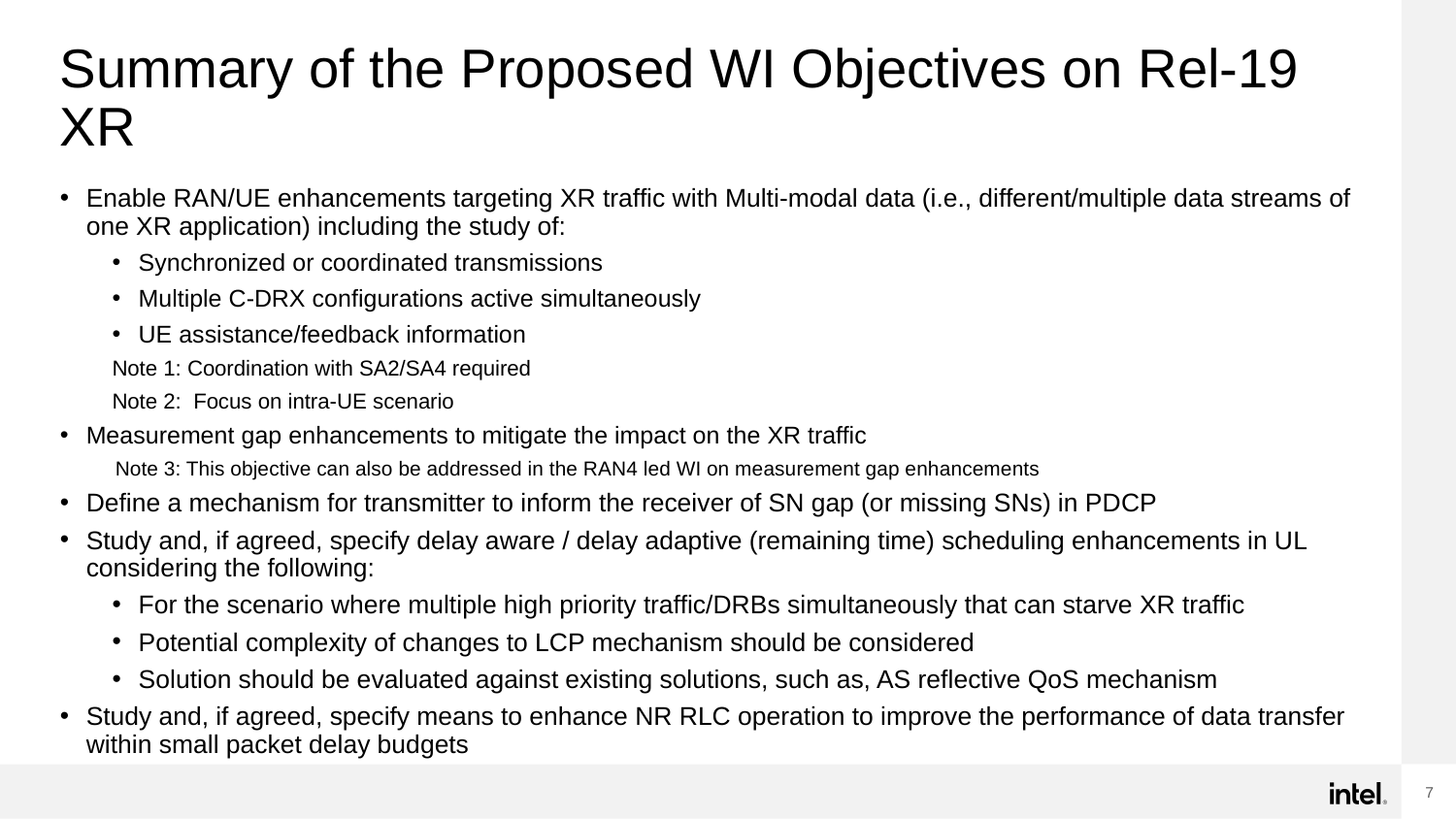

# Summary of the Proposed WI Objectives on Rel-19 XR
Enable RAN/UE enhancements targeting XR traffic with Multi-modal data (i.e., different/multiple data streams of one XR application) including the study of:
Synchronized or coordinated transmissions
Multiple C-DRX configurations active simultaneously
UE assistance/feedback information
Note 1: Coordination with SA2/SA4 required
Note 2:  Focus on intra-UE scenario
Measurement gap enhancements to mitigate the impact on the XR traffic
Note 3: This objective can also be addressed in the RAN4 led WI on measurement gap enhancements
Define a mechanism for transmitter to inform the receiver of SN gap (or missing SNs) in PDCP
Study and, if agreed, specify delay aware / delay adaptive (remaining time) scheduling enhancements in UL considering the following:
For the scenario where multiple high priority traffic/DRBs simultaneously that can starve XR traffic
Potential complexity of changes to LCP mechanism should be considered
Solution should be evaluated against existing solutions, such as, AS reflective QoS mechanism
Study and, if agreed, specify means to enhance NR RLC operation to improve the performance of data transfer within small packet delay budgets